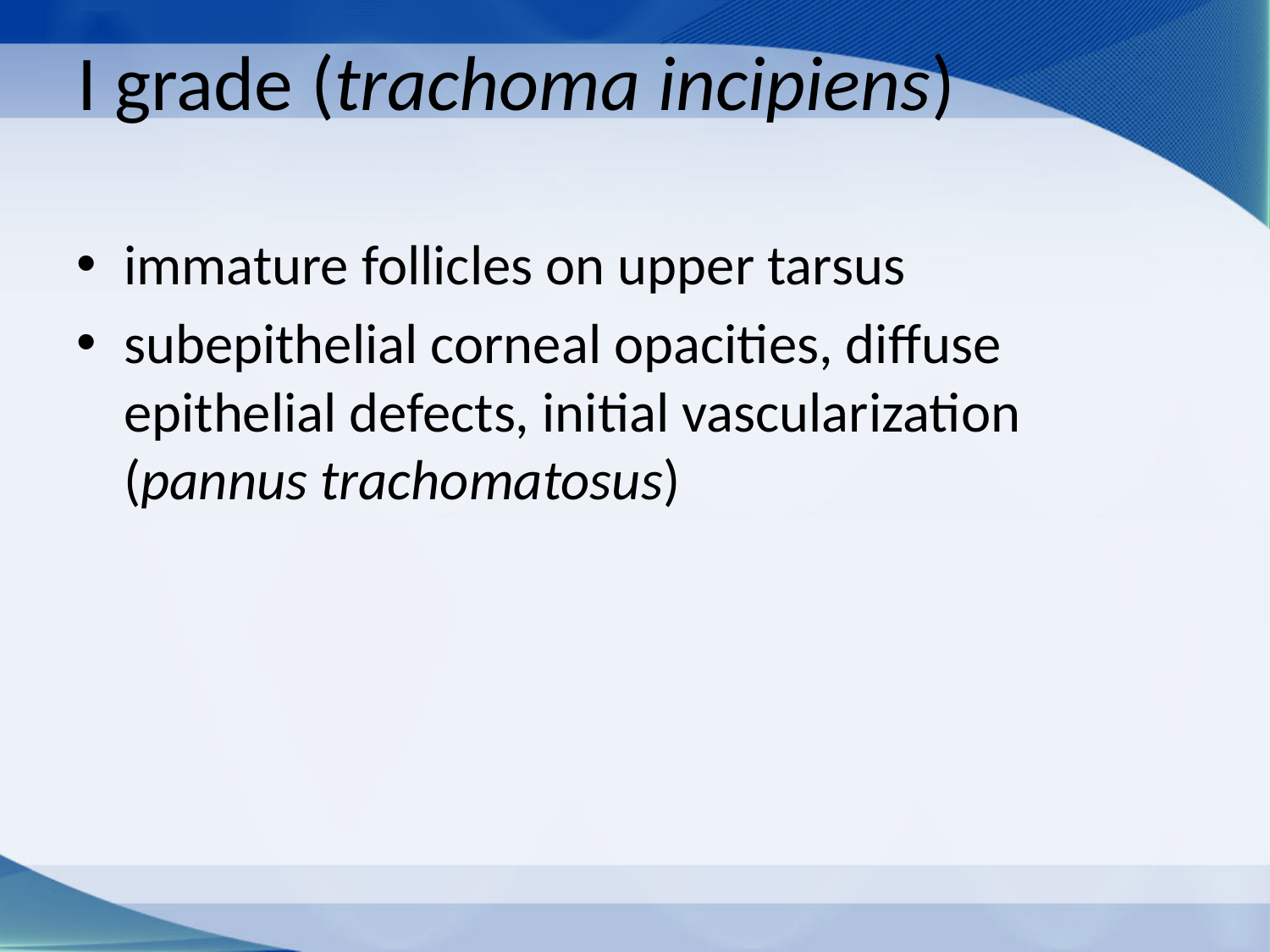

# I grade (trachoma incipiens)
immature follicles on upper tarsus
subepithelial corneal opacities, diffuse epithelial defects, initial vascularization (pannus trachomatosus)